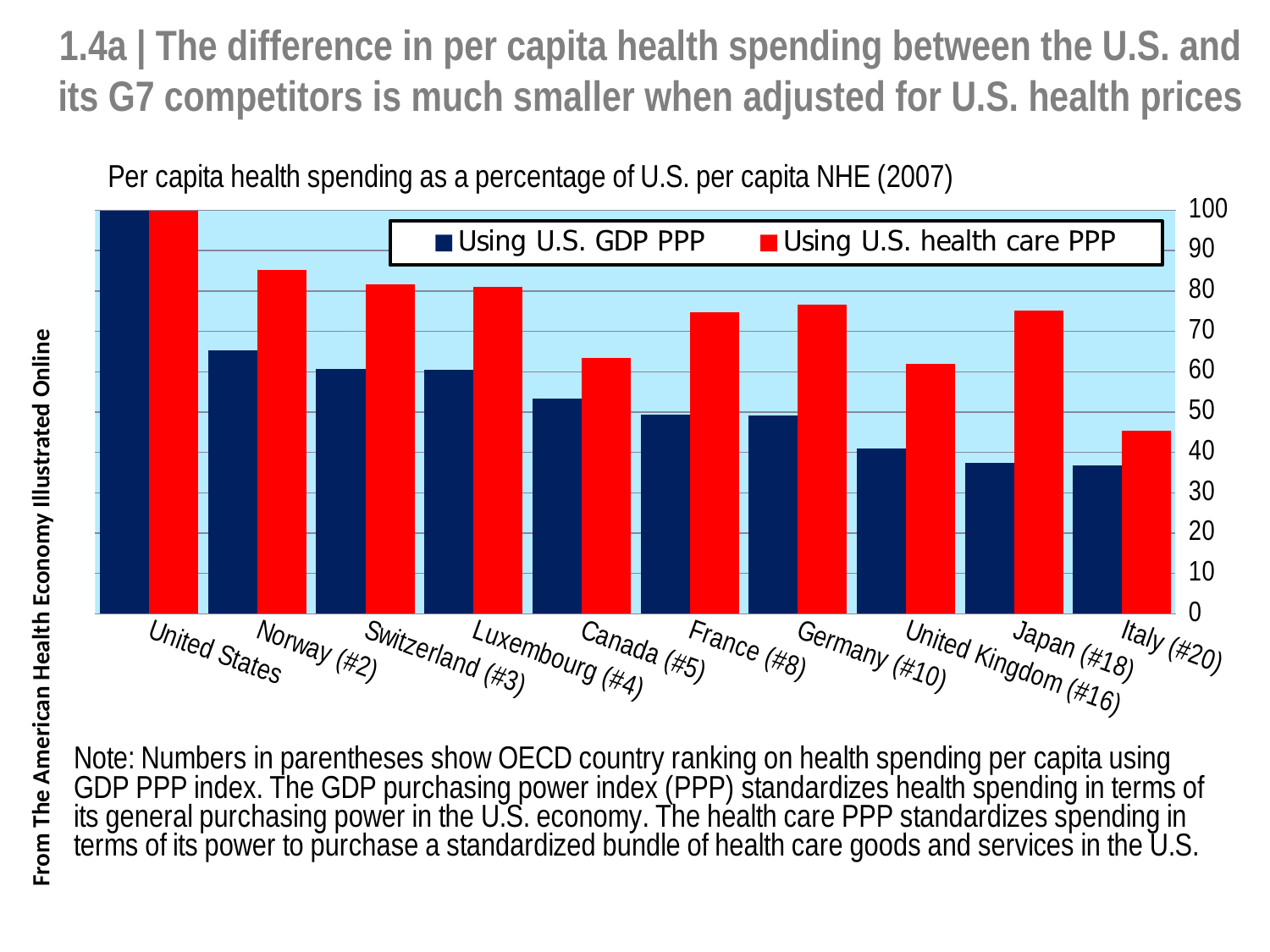

# 1.4a | The difference in per capita health spending between the U.S. and its G7 competitors is much smaller when adjusted for U.S. health prices

### Chart:

| Category | Using U.S. GDP PPP | Using U.S. health care PPP |
|---|---|---|
| United States | 100.0 | 100.0 |
| Norway (#2) | 65.3360768175583 | 85.18745118985477 |
| Switzerland (#3) | 60.58984910836762 | 81.7258429833796 |
| Luxembourg (#4) | 60.409110986978895 | 81.07307180494111 |
| Canada (#5) | 53.42935528120713 | 63.38188224535356 |
| France (#8) | 49.396433470507546 | 74.74247228406306 |
| Germany (#10) | 49.218106995884774 | 76.57102708593224 |
| United Kingdom (#16) | 41.04252400548697 | 61.94557692921174 |
| Japan (#18) | 37.4617768999021 | 75.15479933622335 |
| Italy (#20) | 36.844993141289436 | 45.471606486076524 |
From The American Health Economy Illustrated Online